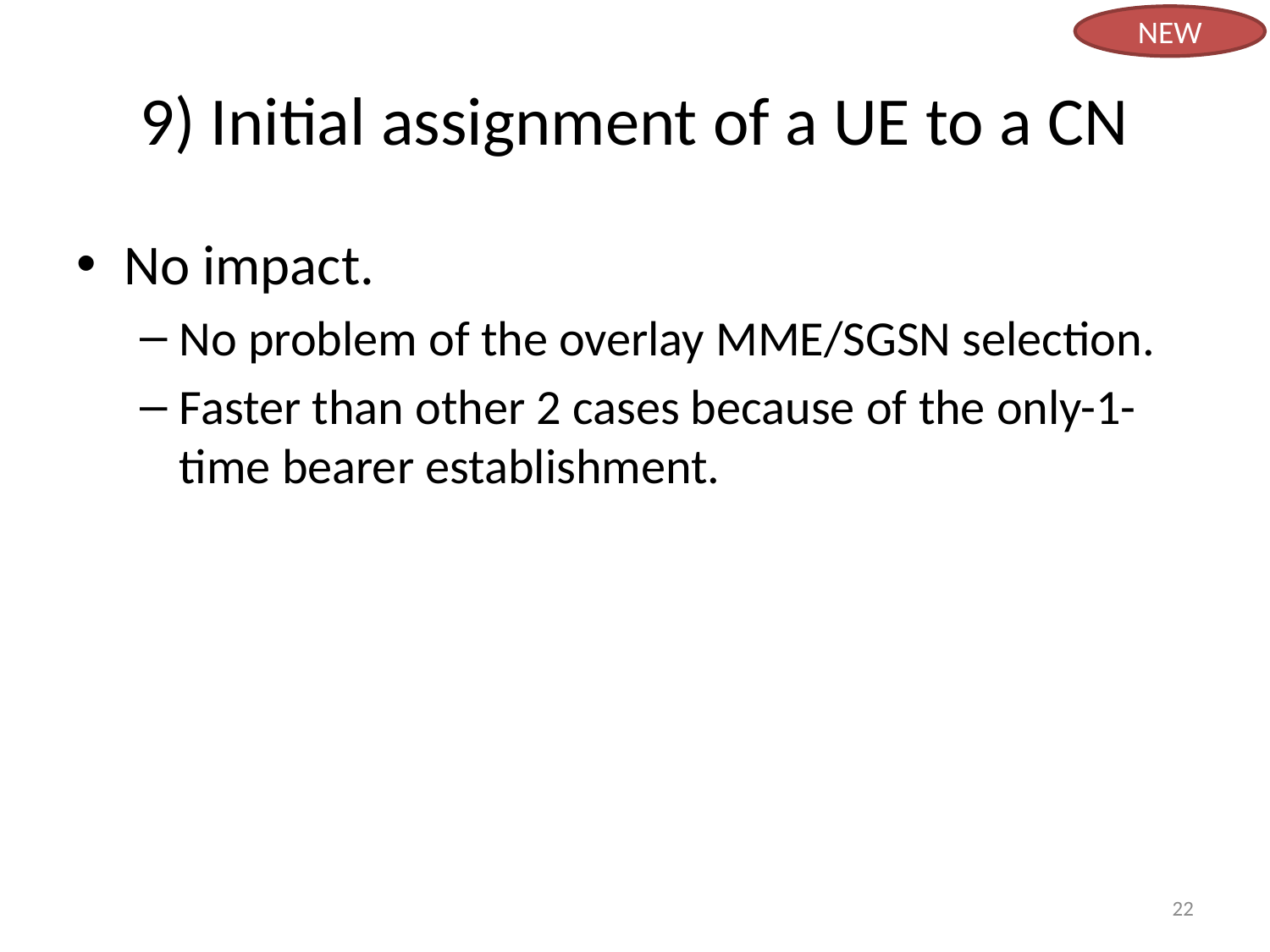

NEW
# 9) Initial assignment of a UE to a CN
No impact.
No problem of the overlay MME/SGSN selection.
Faster than other 2 cases because of the only-1-time bearer establishment.
22